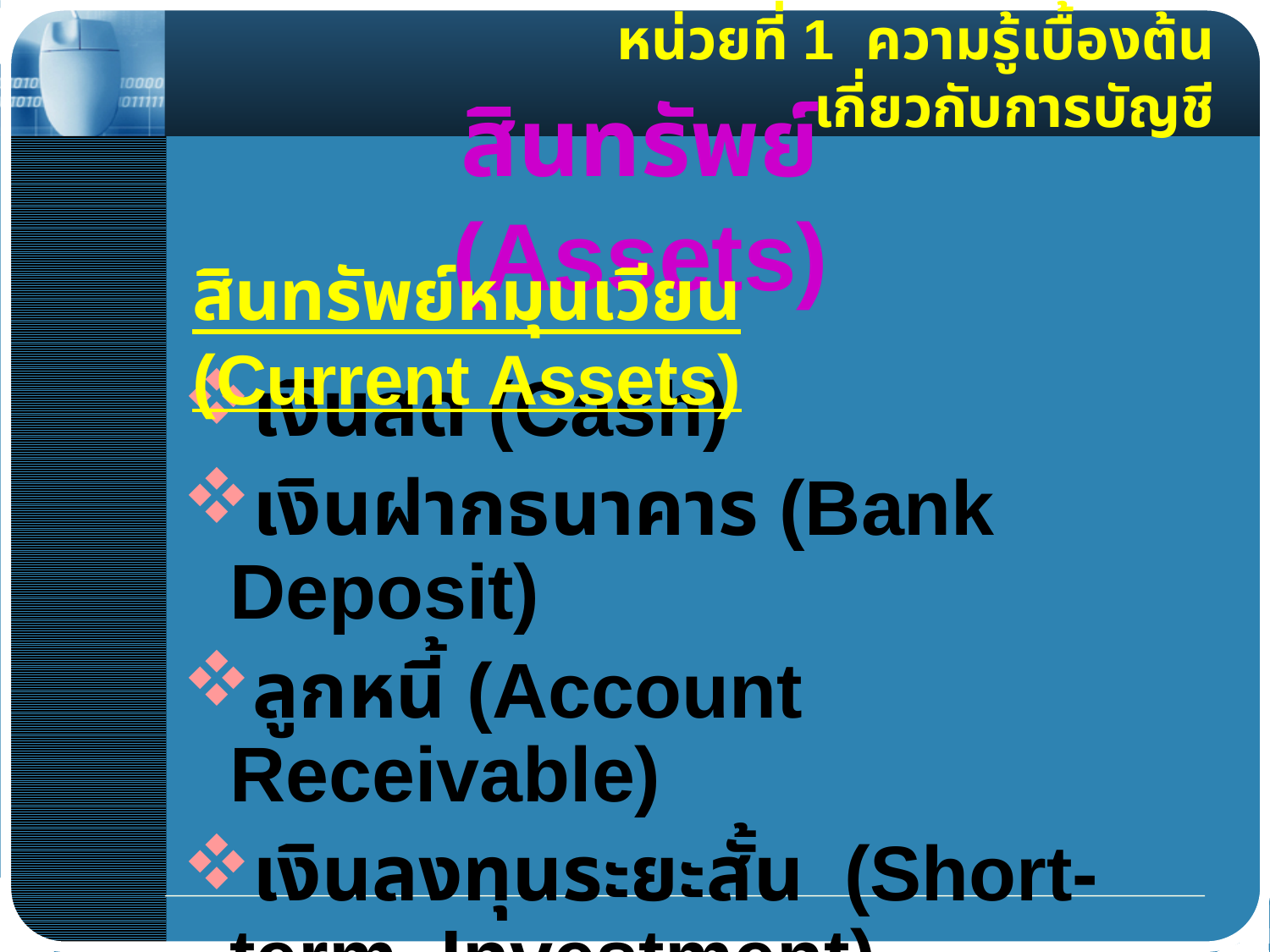

หน่วยที่ 1  ความรู้เบื้องต้นเกี่ยวกับการบัญชี
# สินทรัพย์ (Assets)

เงินสด (Cash)
เงินฝากธนาคาร (Bank Deposit)
ลูกหนี้ (Account Receivable)
เงินลงทุนระยะสั้น  (Short-term  Investment)
วัสดุสำนักงาน (Office  Supply)
สินทรัพย์หมุนเวียน (Current Assets)